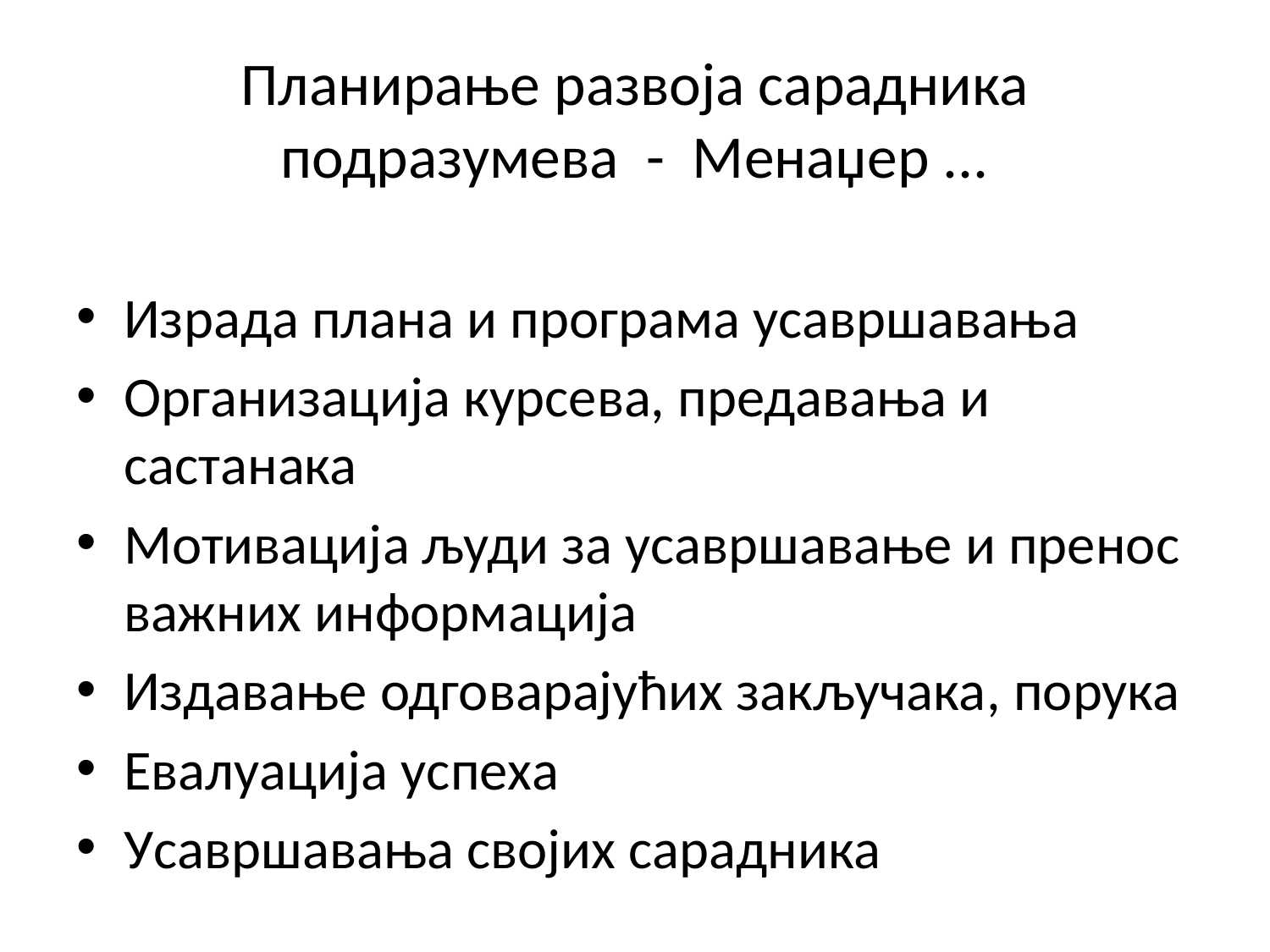

# Планирање развоја сарадника подразумева  -  Менаџер ...
Израда плана и програма усавршавања
Организација курсева, предавања и састанака
Мотивација људи за усавршавање и пренос важних информација
Издавање одговарајућих закључака, порука
Евалуација успеха
Усавршавања својих сарадника